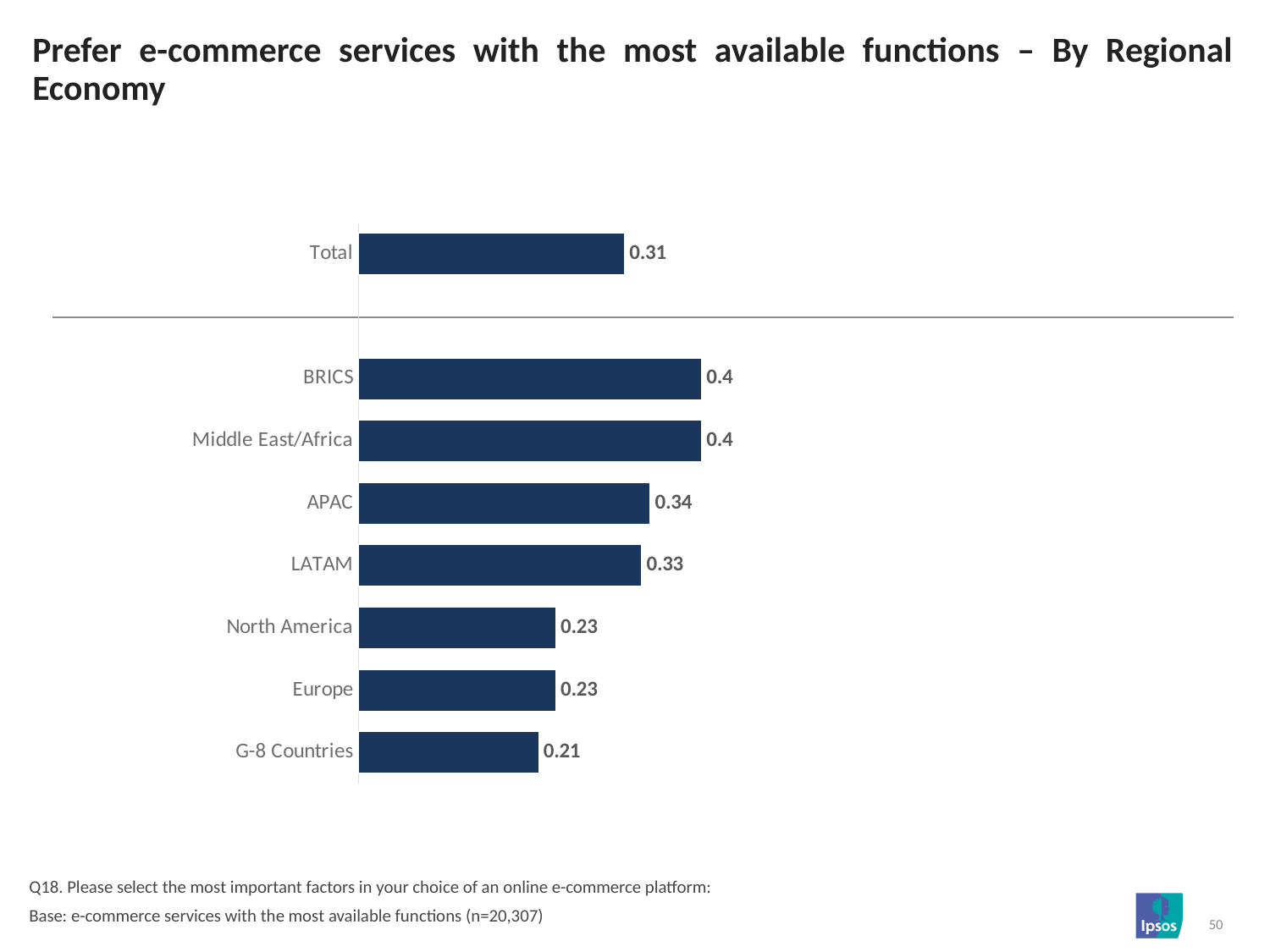

# Prefer e-commerce services with the most available functions – By Regional Economy

### Chart

| Category | Column1 |
|---|---|
| Total | 0.31 |
|  | None |
| BRICS | 0.4 |
| Middle East/Africa | 0.4 |
| APAC | 0.34 |
| LATAM | 0.33 |
| North America | 0.23 |
| Europe | 0.23 |
| G-8 Countries | 0.21 |
Q18. Please select the most important factors in your choice of an online e-commerce platform:
Base: e-commerce services with the most available functions (n=20,307)